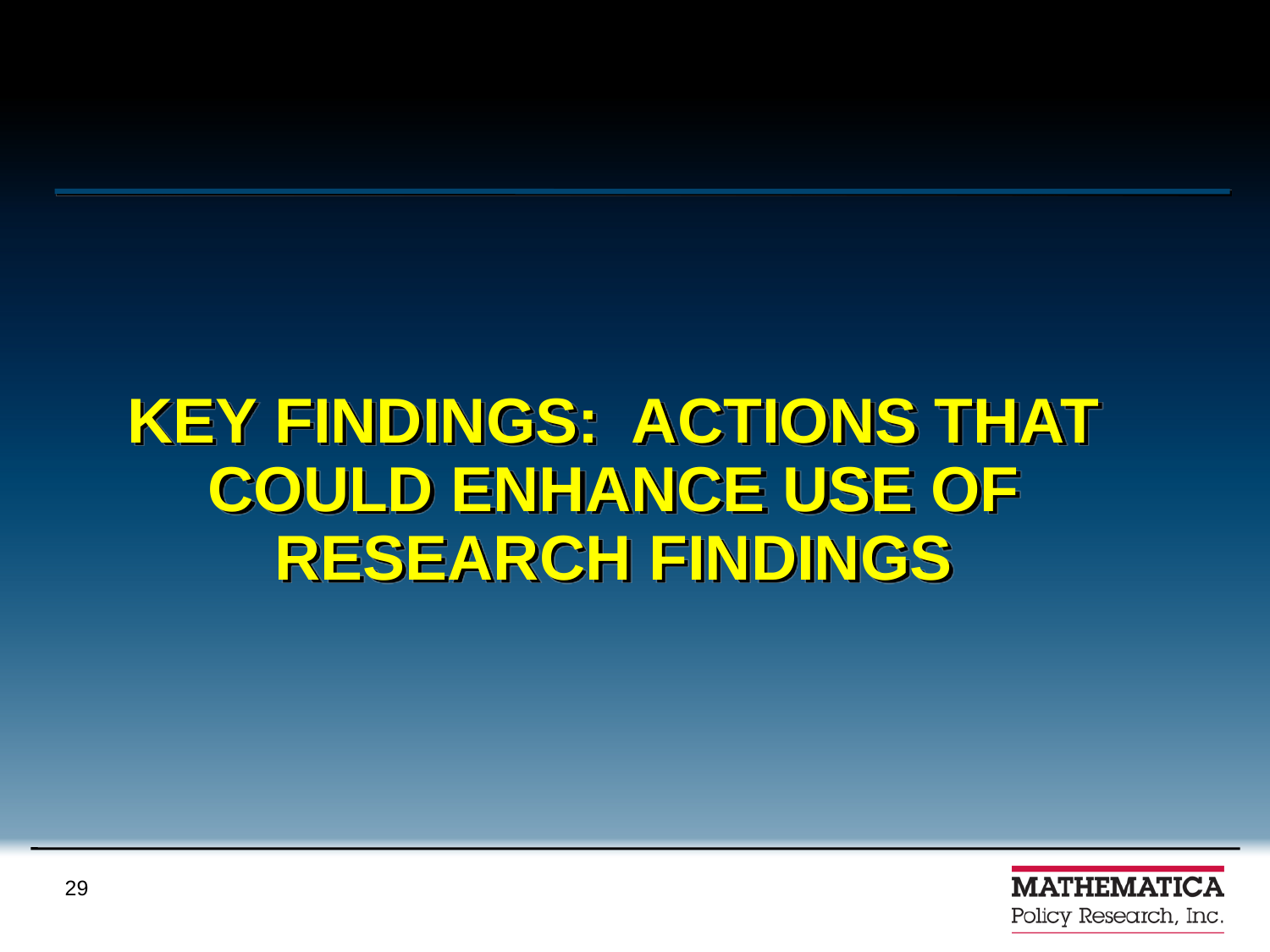

KEY FINDINGS:  ACTIONS THAT COULD ENHANCE USE OF RESEARCH FINDINGS